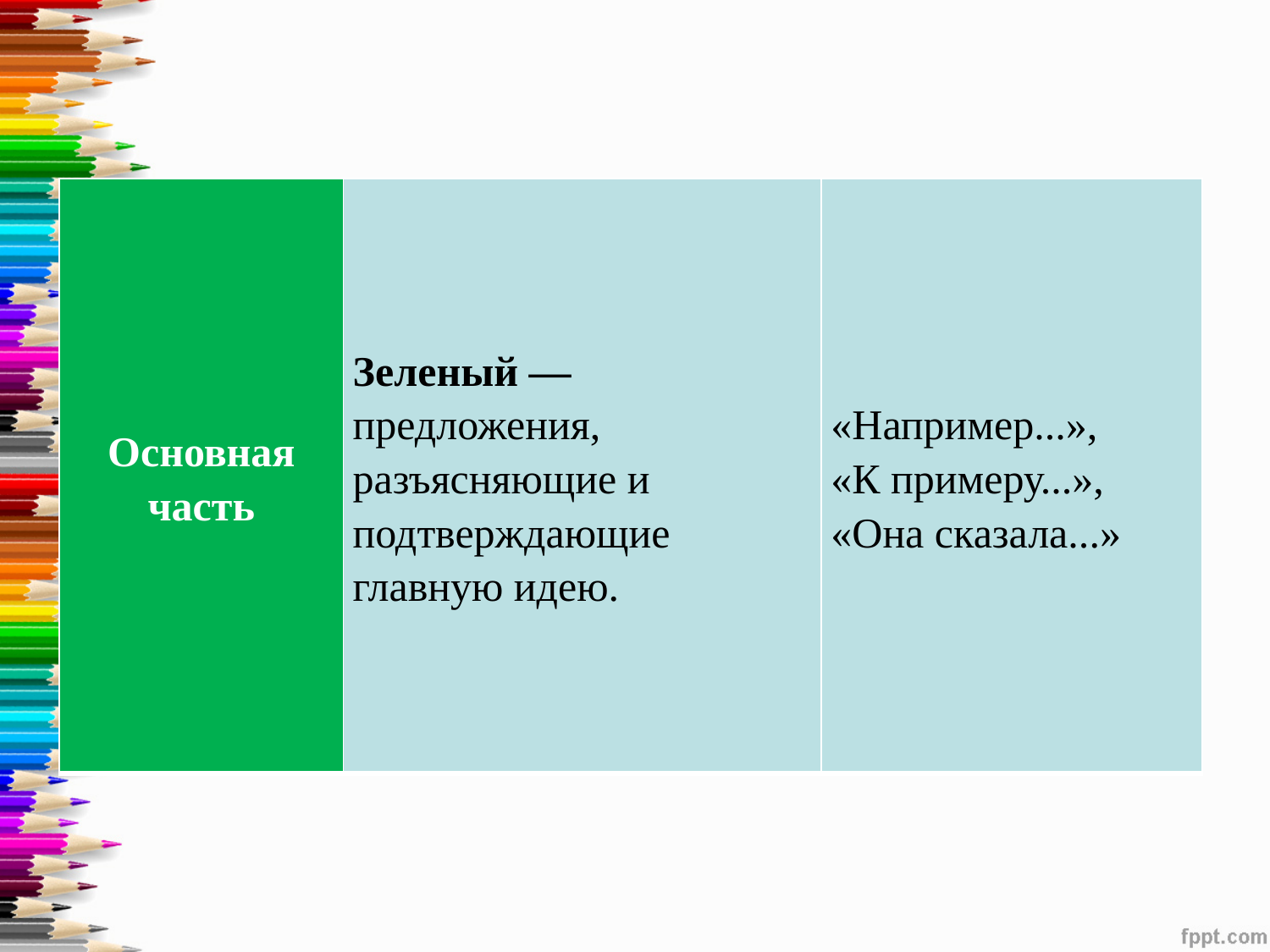

#
| Основная часть | Зеленый — предложения, разъясняющие и подтверждающие главную идею. | «Например...», «К примеру...», «Она сказала...» |
| --- | --- | --- |